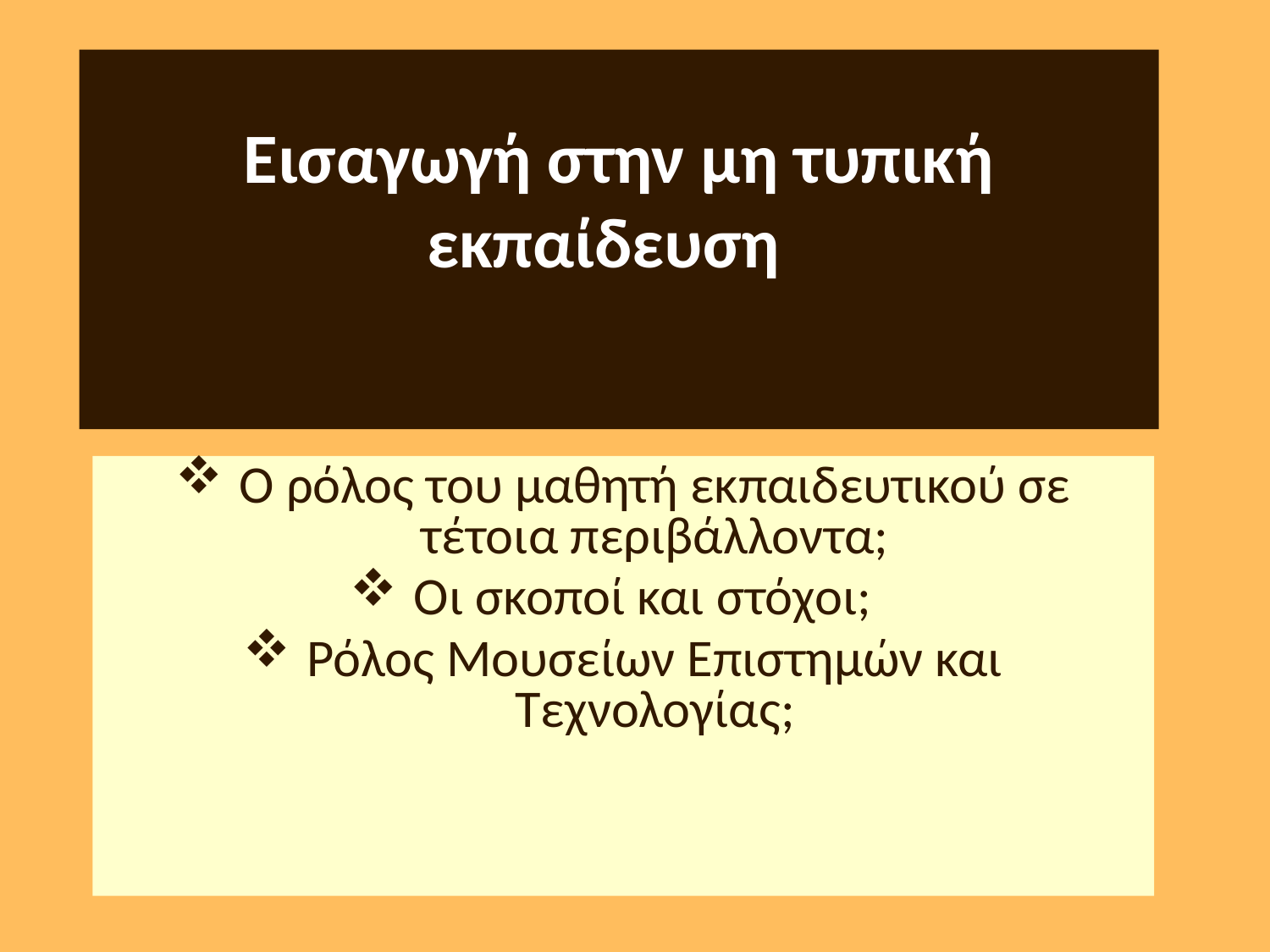

# Εισαγωγή στην μη τυπική εκπαίδευση
Ο ρόλος του μαθητή εκπαιδευτικού σε τέτοια περιβάλλοντα;
Οι σκοποί και στόχοι;
Ρόλος Μουσείων Επιστημών και Τεχνολογίας;